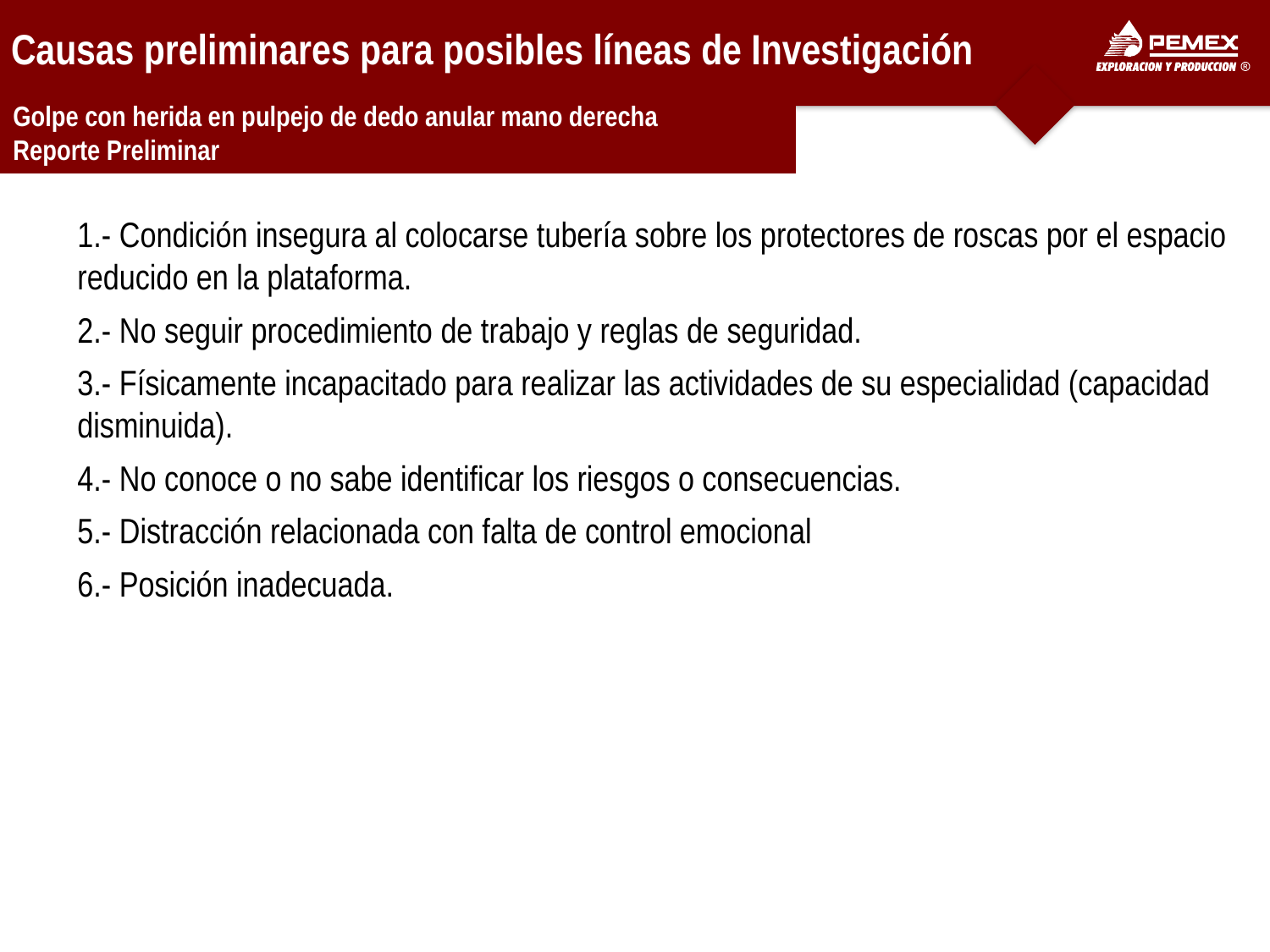

Causas preliminares para posibles líneas de Investigación
| Golpe con herida en pulpejo de dedo anular mano derecha |
| --- |
| Reporte Preliminar |
1.- Condición insegura al colocarse tubería sobre los protectores de roscas por el espacio reducido en la plataforma.
2.- No seguir procedimiento de trabajo y reglas de seguridad.
3.- Físicamente incapacitado para realizar las actividades de su especialidad (capacidad disminuida).
4.- No conoce o no sabe identificar los riesgos o consecuencias.
5.- Distracción relacionada con falta de control emocional
6.- Posición inadecuada.